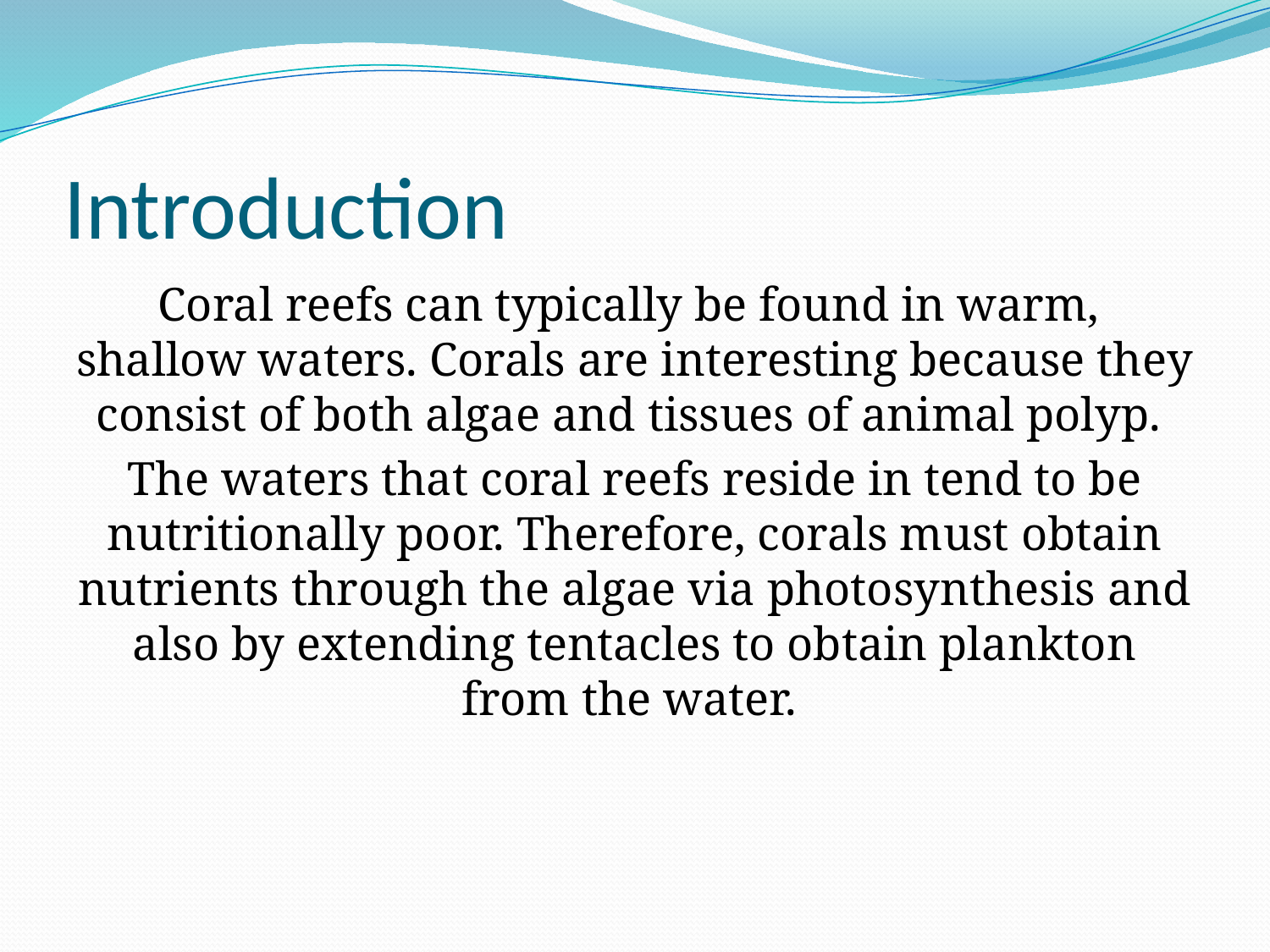

# Introduction
Coral reefs can typically be found in warm,  shallow waters. Corals are interesting because they consist of both algae and tissues of animal polyp.
The waters that coral reefs reside in tend to be nutritionally poor. Therefore, corals must obtain nutrients through the algae via photosynthesis and also by extending tentacles to obtain plankton from the water.